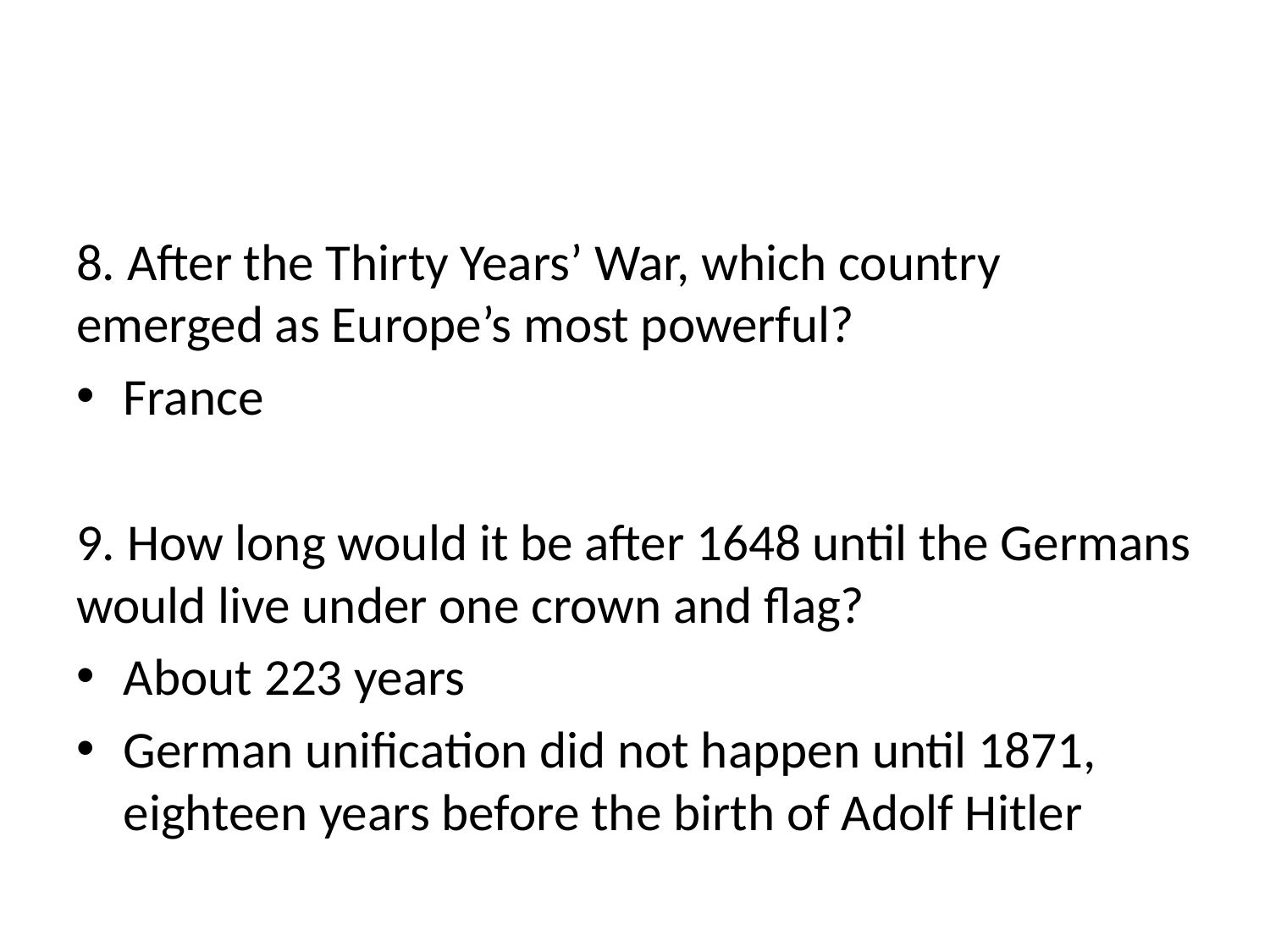

#
8. After the Thirty Years’ War, which country emerged as Europe’s most powerful?
France

9. How long would it be after 1648 until the Germans would live under one crown and flag?
About 223 years
German unification did not happen until 1871, eighteen years before the birth of Adolf Hitler